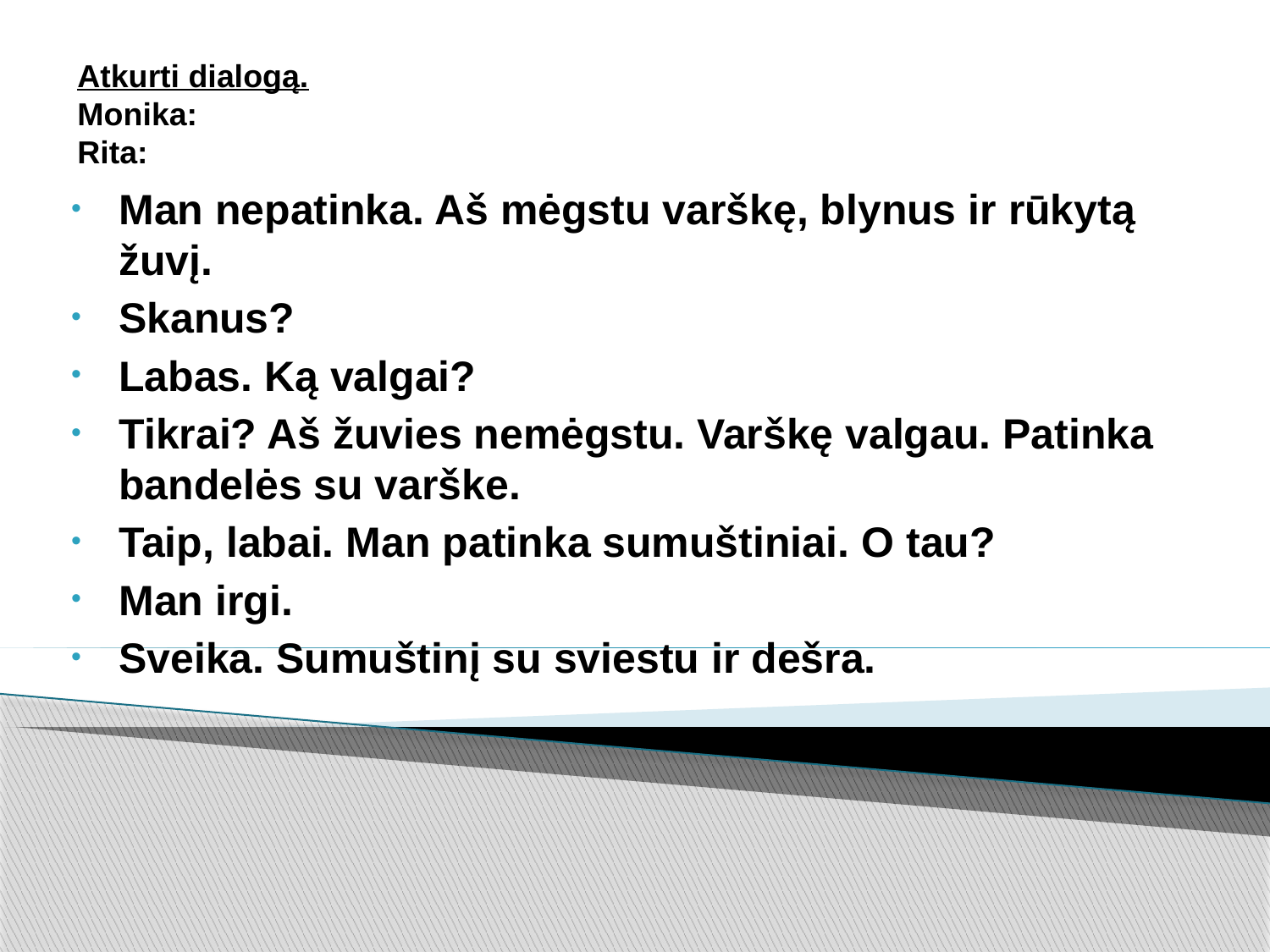

# Atkurti dialogą. Monika: Rita:
Man nepatinka. Aš mėgstu varškę, blynus ir rūkytą žuvį.
Skanus?
Labas. Ką valgai?
Tikrai? Aš žuvies nemėgstu. Varškę valgau. Patinka bandelės su varške.
Taip, labai. Man patinka sumuštiniai. O tau?
Man irgi.
Sveika. Sumuštinį su sviestu ir dešra.